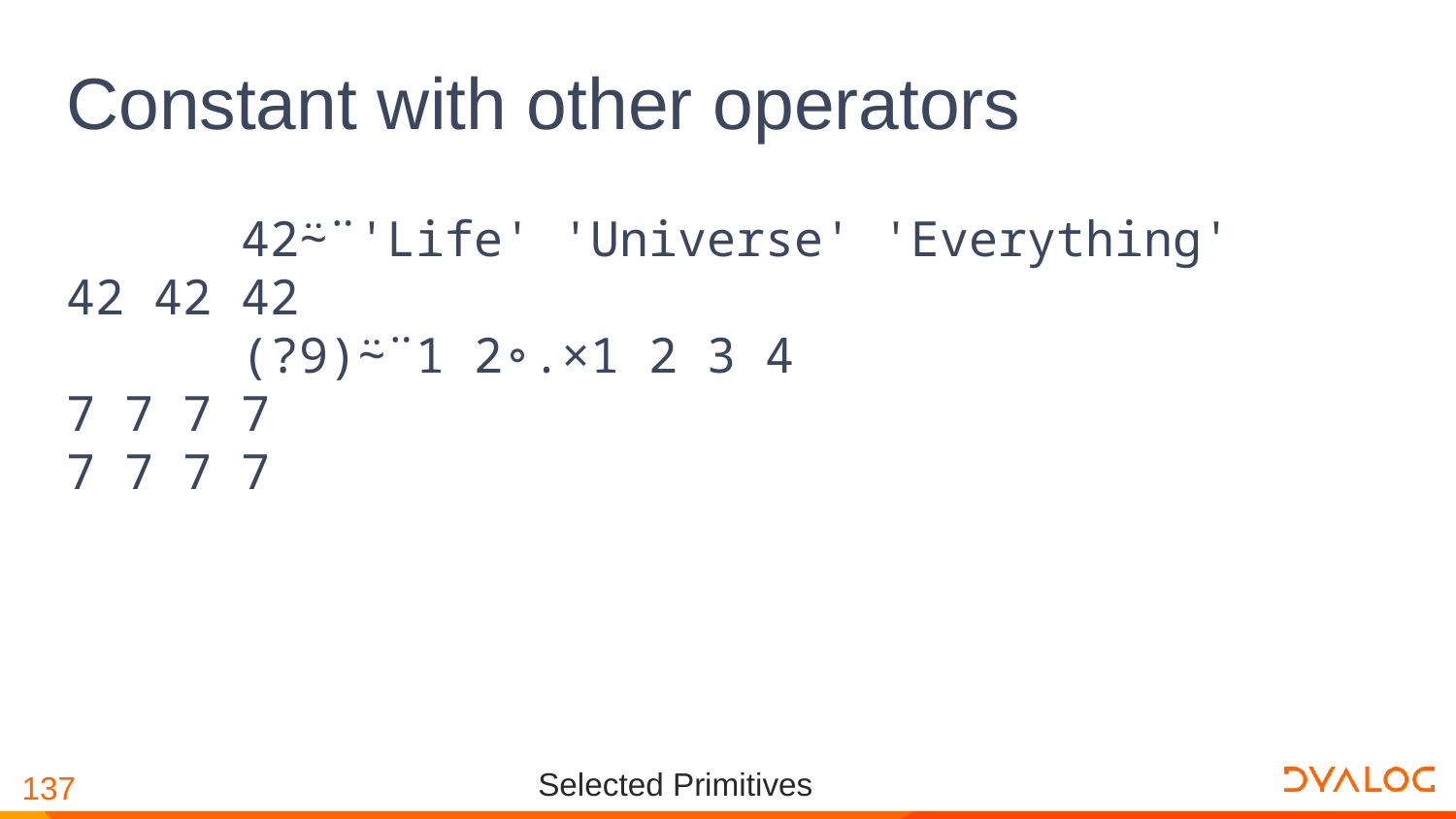

# Constant with other operators
      42⍨¨'Life' 'Universe' 'Everything'
42 42 42
      (?9)⍨¨1 2∘.×1 2 3 4
7 7 7 7
7 7 7 7